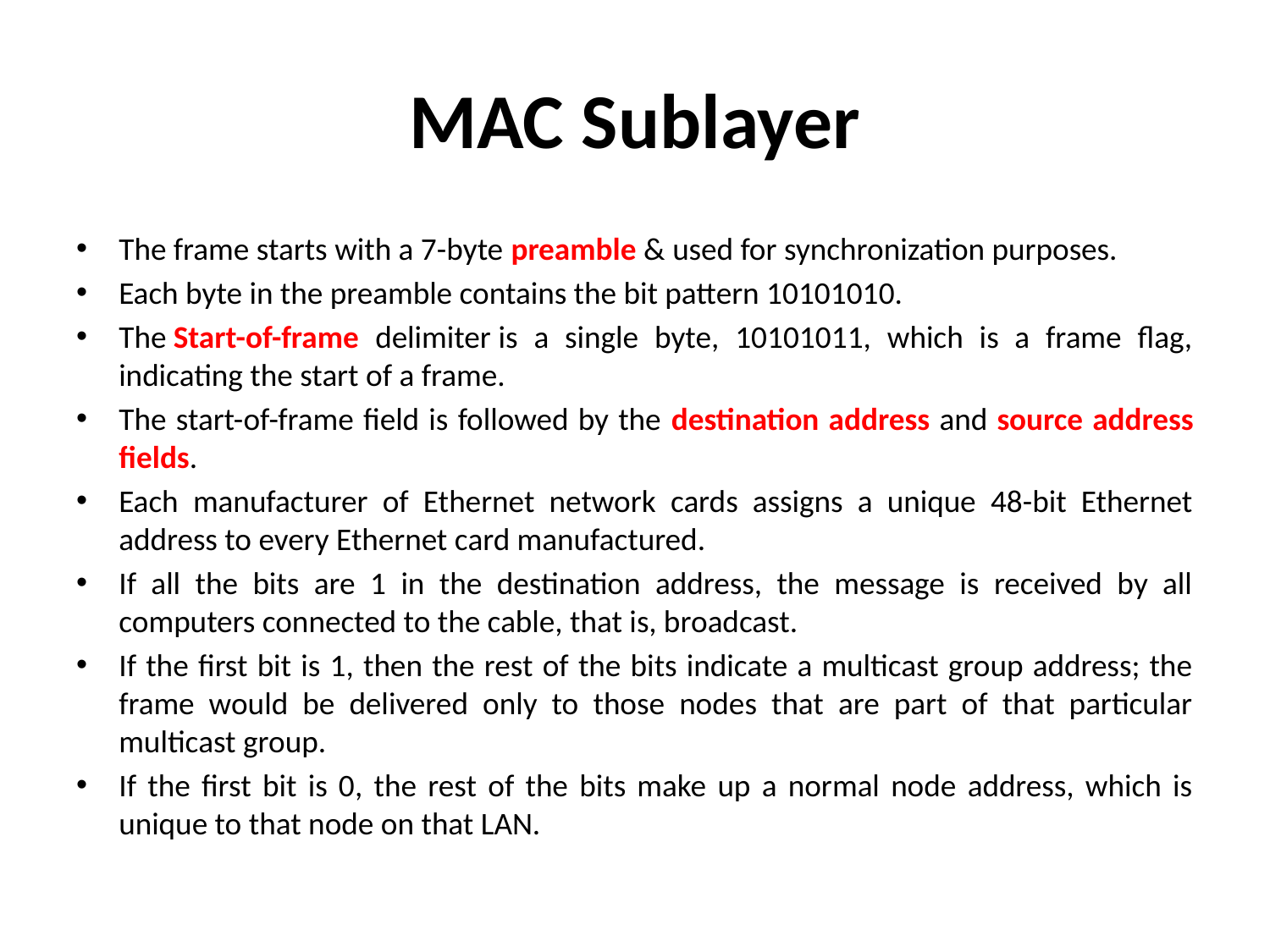

# MAC Sublayer
The frame starts with a 7-byte preamble & used for synchronization purposes.
Each byte in the preamble contains the bit pattern 10101010.
The Start-of-frame delimiter is a single byte, 10101011, which is a frame flag, indicating the start of a frame.
The start-of-frame field is followed by the destination address and source address fields.
Each manufacturer of Ethernet network cards assigns a unique 48-bit Ethernet address to every Ethernet card manufactured.
If all the bits are 1 in the destination address, the message is received by all computers connected to the cable, that is, broadcast.
If the first bit is 1, then the rest of the bits indicate a multicast group address; the frame would be delivered only to those nodes that are part of that particular multicast group.
If the first bit is 0, the rest of the bits make up a normal node address, which is unique to that node on that LAN.